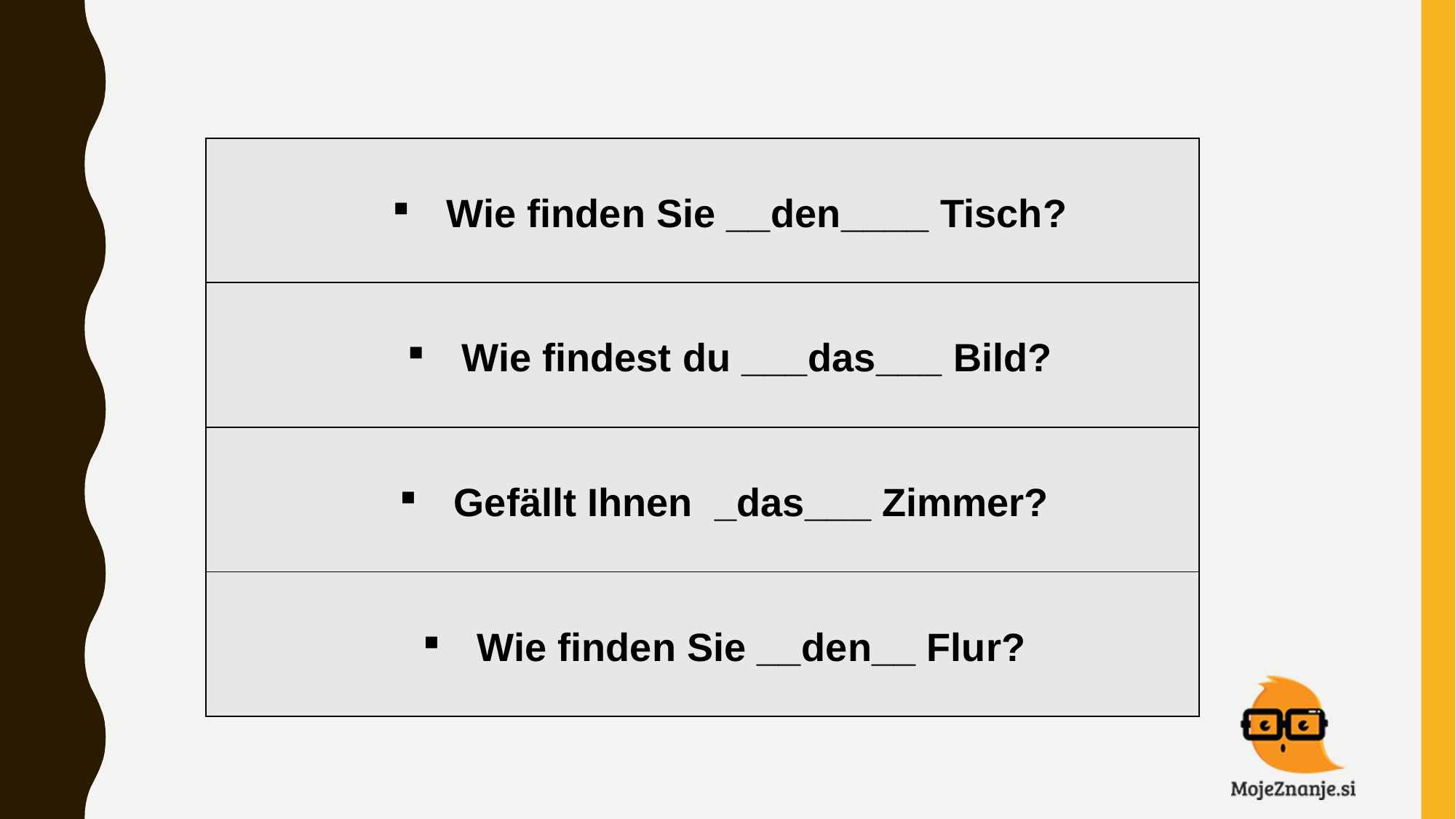

#
| Wie finden Sie \_\_den\_\_\_\_ Tisch? |
| --- |
| Wie findest du \_\_\_das\_\_\_ Bild? |
| Gefällt Ihnen \_das\_\_\_ Zimmer? |
| Wie finden Sie \_\_den\_\_ Flur? |